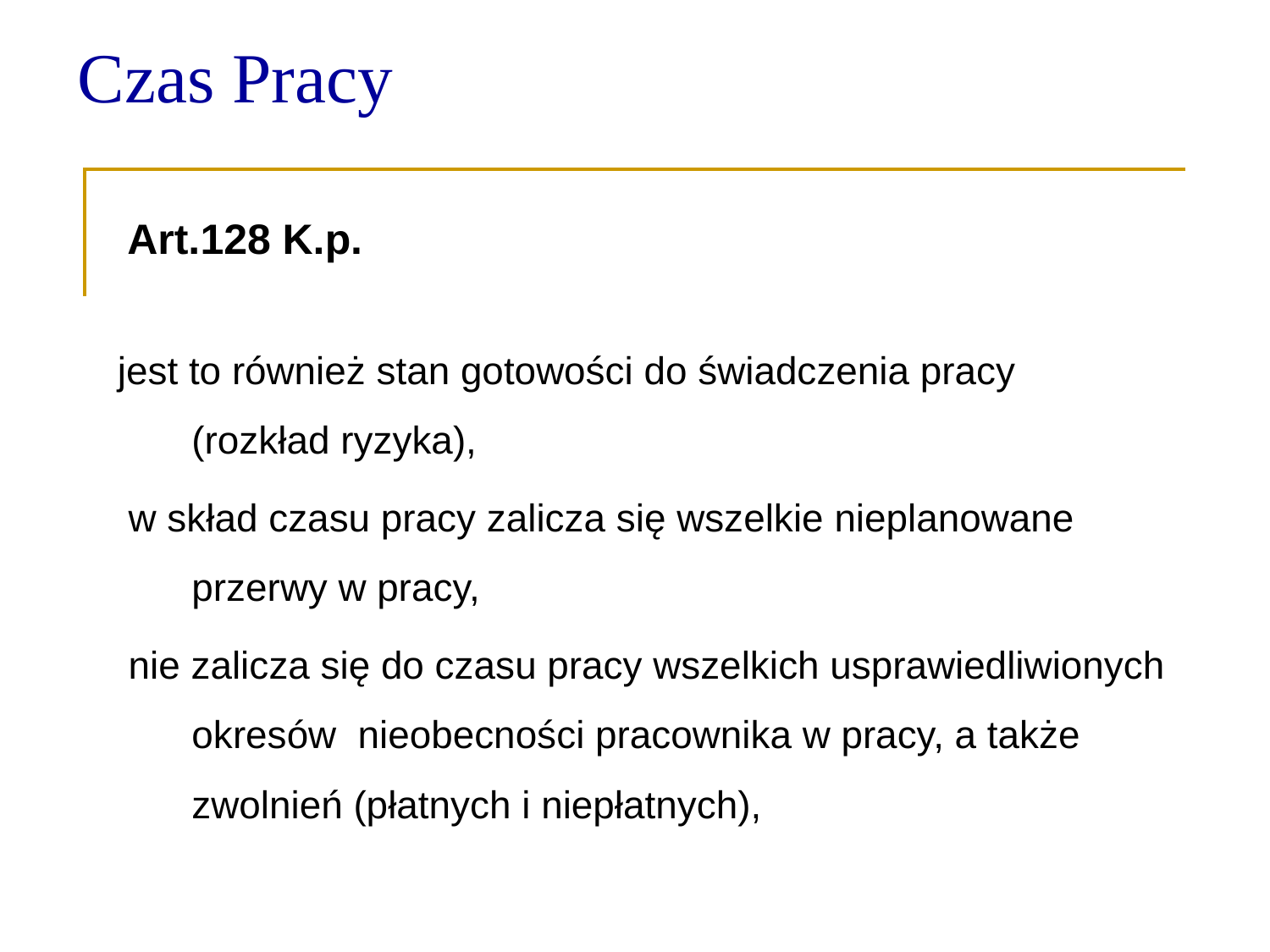

# Czas Pracy
Art.128 K.p.
jest to również stan gotowości do świadczenia pracy
(rozkład ryzyka),
 w skład czasu pracy zalicza się wszelkie nieplanowane przerwy w pracy,
 nie zalicza się do czasu pracy wszelkich usprawiedliwionych okresów  nieobecności pracownika w pracy, a także zwolnień (płatnych i niepłatnych),